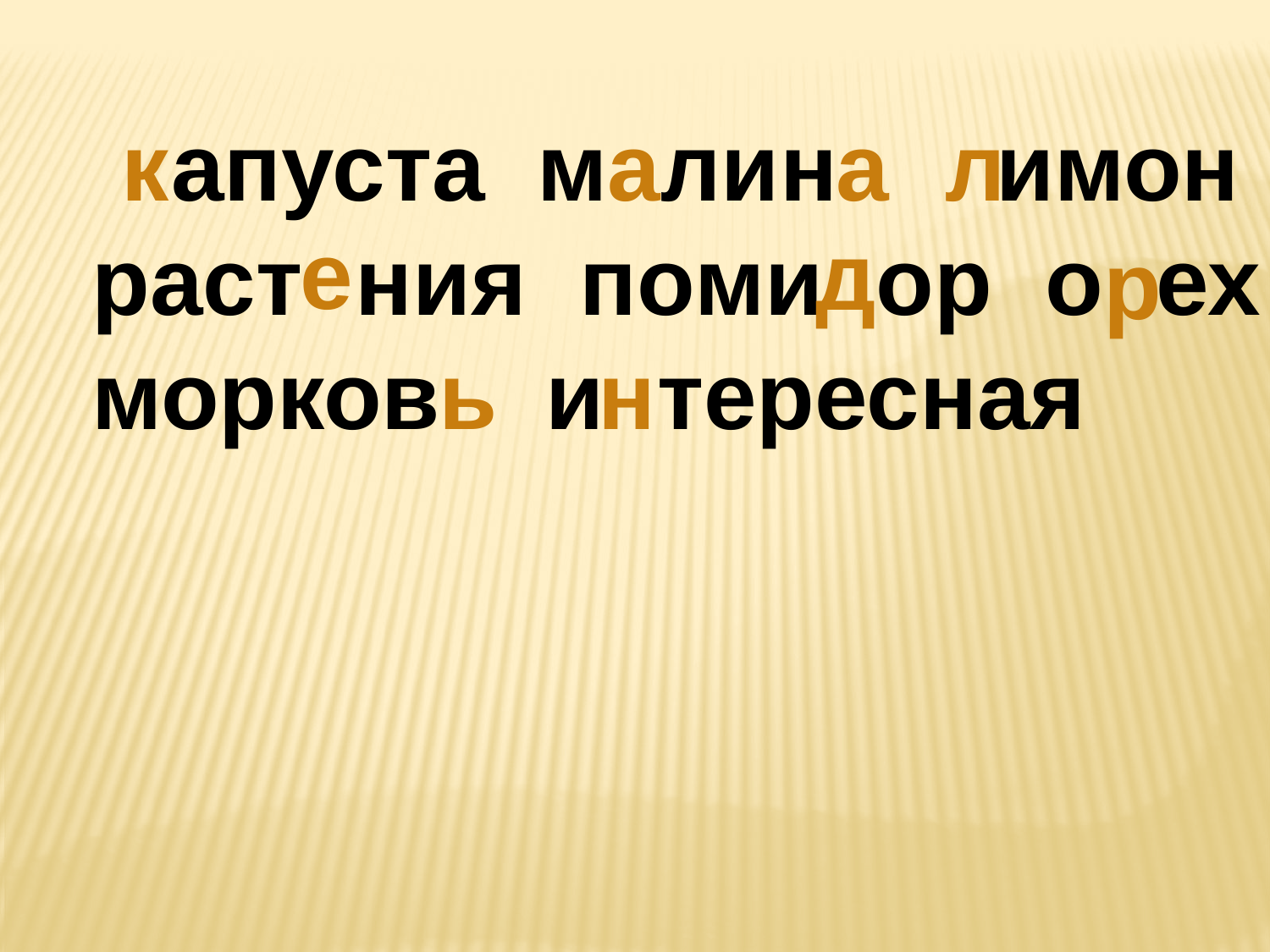

апуста  м  лин      имон
раст  ния  поми  ор  о  ех  морков    и  тересная
к
а
л
а
е
д
р
ь
н